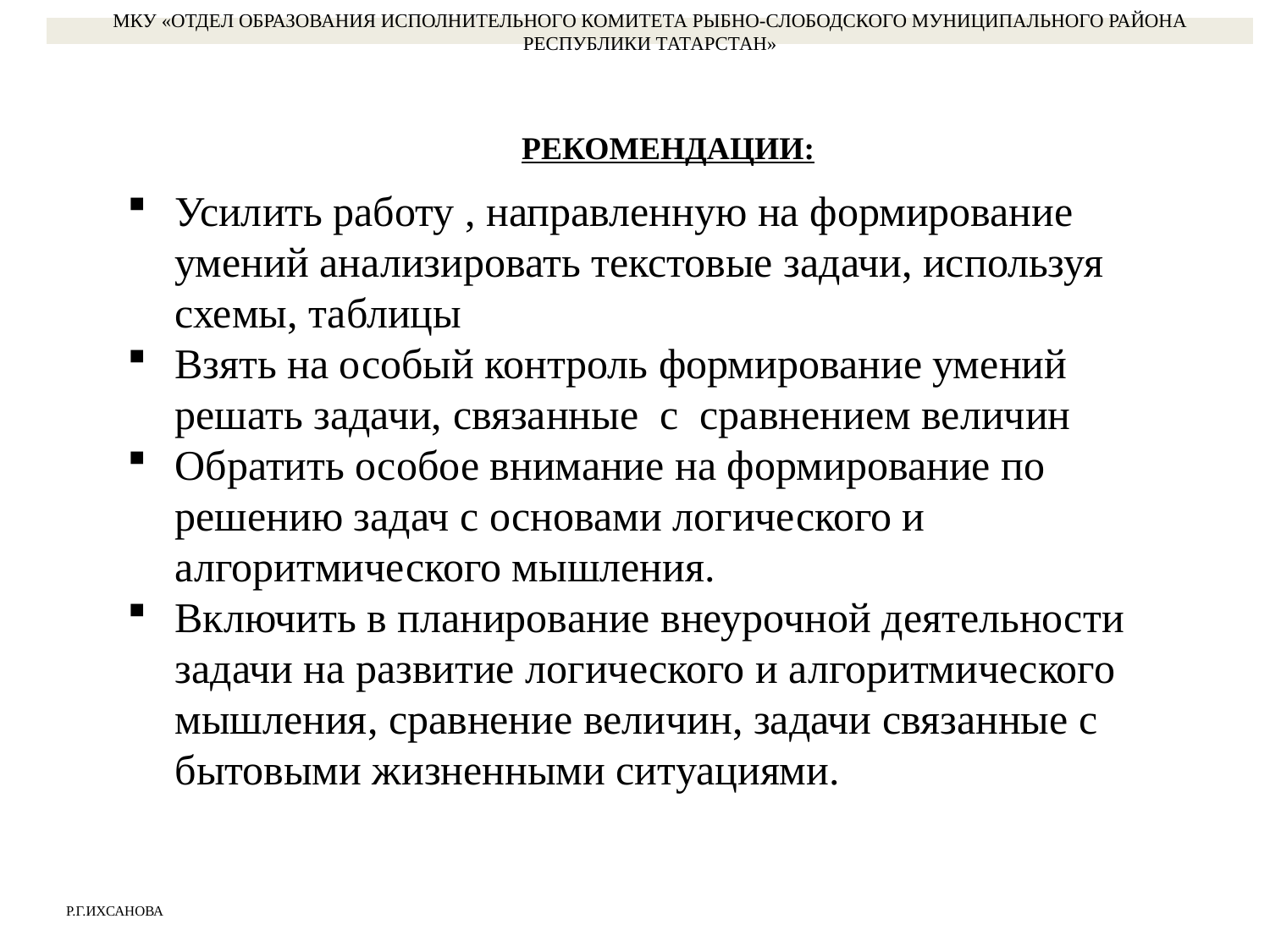

МКУ «ОТДЕЛ ОБРАЗОВАНИЯ ИСПОЛНИТЕЛЬНОГО КОМИТЕТА РЫБНО-СЛОБОДСКОГО МУНИЦИПАЛЬНОГО РАЙОНА РЕСПУБЛИКИ ТАТАРСТАН»
РЕКОМЕНДАЦИИ:
Усилить работу , направленную на формирование умений анализировать текстовые задачи, используя схемы, таблицы
Взять на особый контроль формирование умений решать задачи, связанные  с  сравнением величин
Обратить особое внимание на формирование по решению задач с основами логического и алгоритмического мышления.
Включить в планирование внеурочной деятельности задачи на развитие логического и алгоритмического мышления, сравнение величин, задачи связанные с бытовыми жизненными ситуациями.
Р.Г.ИХСАНОВА